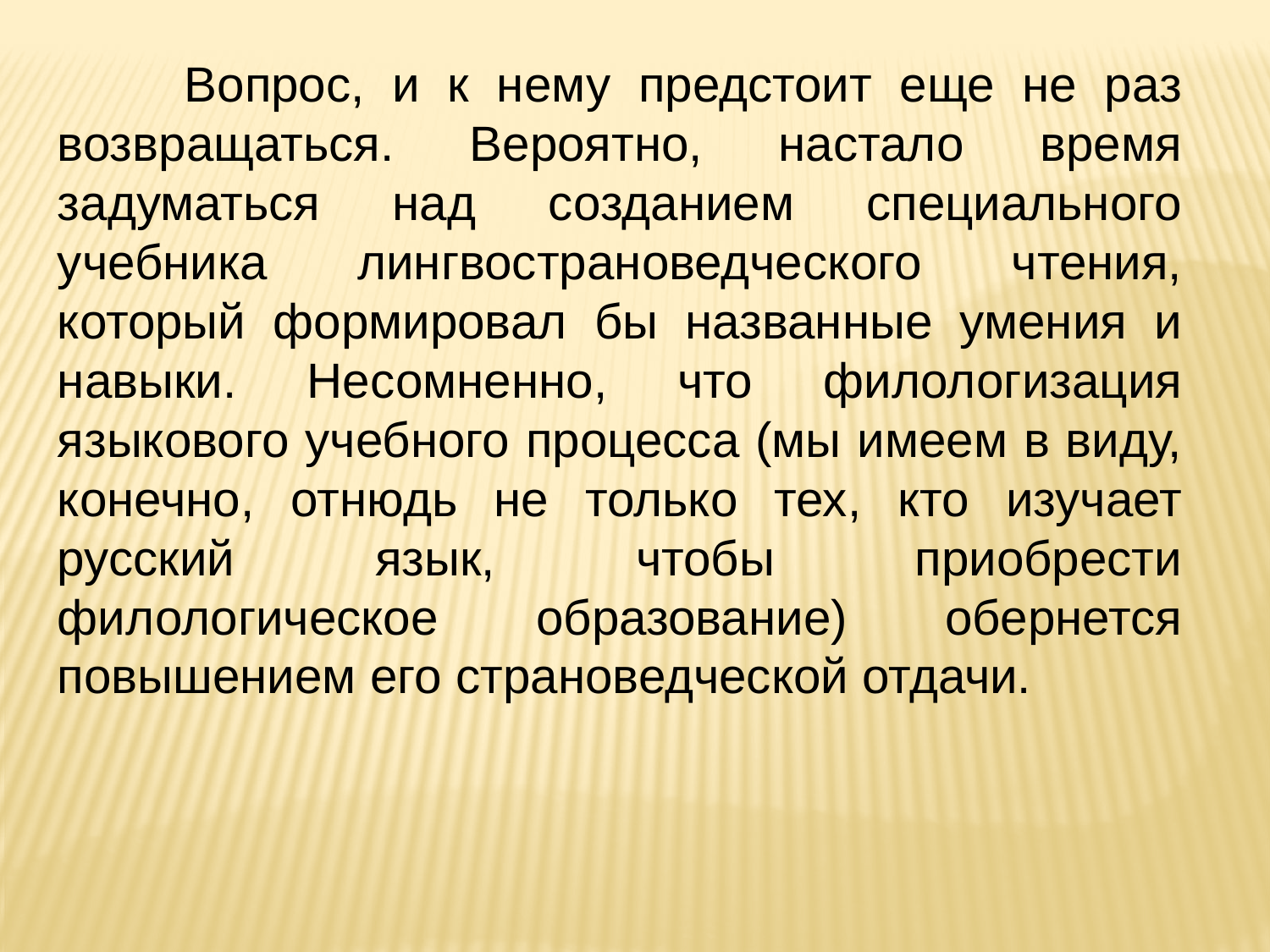

Вопрос, и к нему предстоит еще не раз возвращаться. Вероятно, настало время задуматься над созданием специального учебника лингвострановедческого чтения, который формировал бы названные умения и навыки. Несомненно, что филологизация языкового учебного процесса (мы имеем в виду, конечно, отнюдь не только тех, кто изучает русский язык, чтобы приобрести филологическое образование) обернется повышением его страноведческой отдачи.